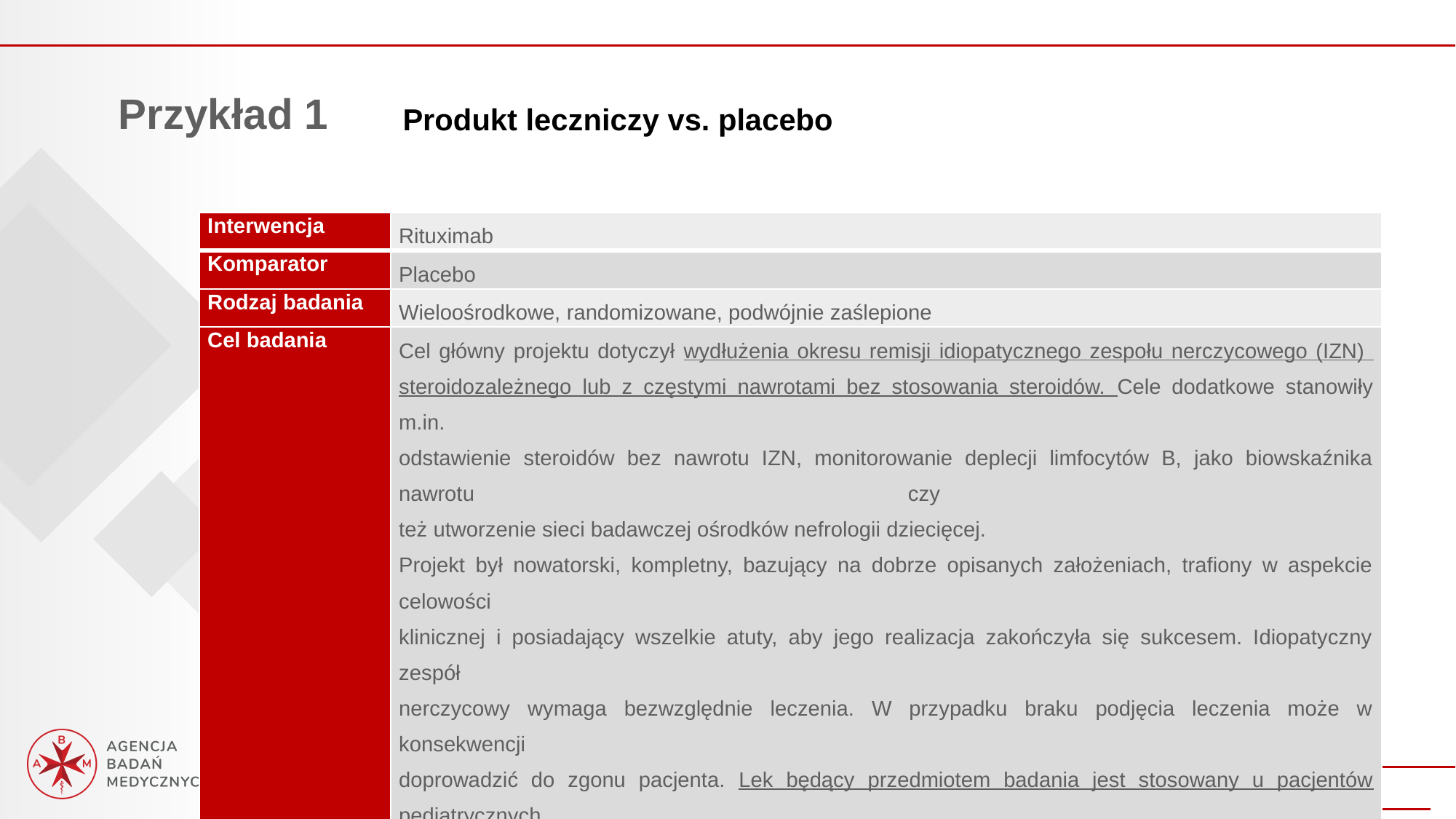

Przykład 1
Produkt leczniczy vs. placebo

| Interwencja | Rituximab |
| --- | --- |
| Komparator | Placebo |
| Rodzaj badania | Wieloośrodkowe, randomizowane, podwójnie zaślepione |
| Cel badania | Cel główny projektu dotyczył wydłużenia okresu remisji idiopatycznego zespołu nerczycowego (IZN) steroidozależnego lub z częstymi nawrotami bez stosowania steroidów. Cele dodatkowe stanowiły m.in. odstawienie steroidów bez nawrotu IZN, monitorowanie deplecji limfocytów B, jako biowskaźnika nawrotu czy też utworzenie sieci badawczej ośrodków nefrologii dziecięcej. Projekt był nowatorski, kompletny, bazujący na dobrze opisanych założeniach, trafiony w aspekcie celowości klinicznej i posiadający wszelkie atuty, aby jego realizacja zakończyła się sukcesem. Idiopatyczny zespół nerczycowy wymaga bezwzględnie leczenia. W przypadku braku podjęcia leczenia może w konsekwencji doprowadzić do zgonu pacjenta. Lek będący przedmiotem badania jest stosowany u pacjentów pediatrycznych jako "off-label". Aktualnie jest on jedynie rekomendowany w sytuacji braku poprawy po zastosowaniu klasycznego schematu leczenia. |